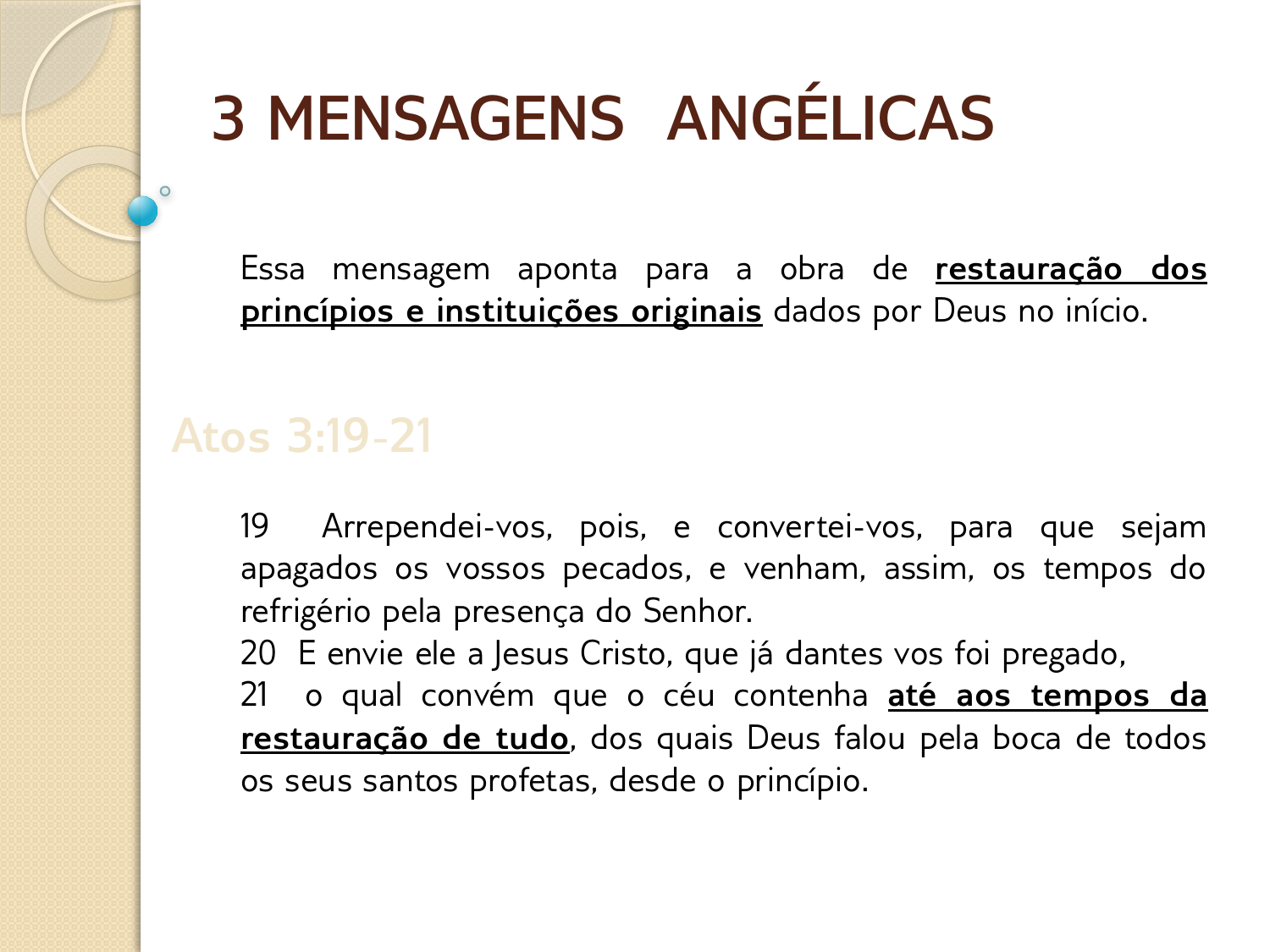

3 MENSAGENS  ANGÉLICAS
Essa mensagem aponta para a obra de restauração dos princípios e instituições originais dados por Deus no início.
Atos 3:19-21
19  Arrependei-vos, pois, e convertei-vos, para que sejam apagados os vossos pecados, e venham, assim, os tempos do refrigério pela presença do Senhor.
20  E envie ele a Jesus Cristo, que já dantes vos foi pregado,
21  o qual convém que o céu contenha até aos tempos da restauração de tudo, dos quais Deus falou pela boca de todos os seus santos profetas, desde o princípio.